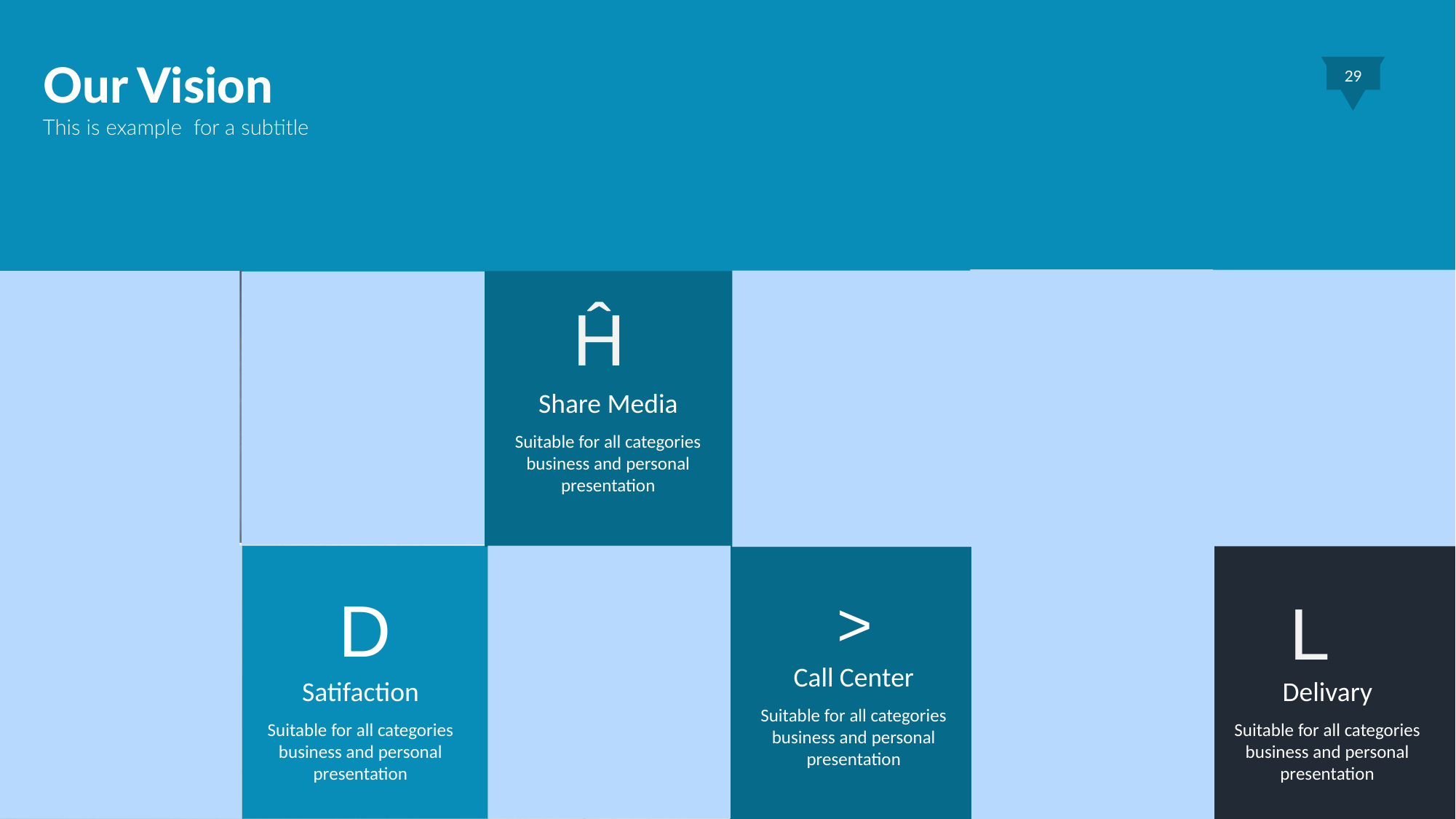

Our Vision
This is example  for a subtitle

29

Ĥ
Share Media
Suitable for all categories business and personal presentation

>
D
L
Call Center
Suitable for all categories business and personal presentation
Satifaction
Suitable for all categories business and personal presentation
Delivary
Suitable for all categories business and personal presentation